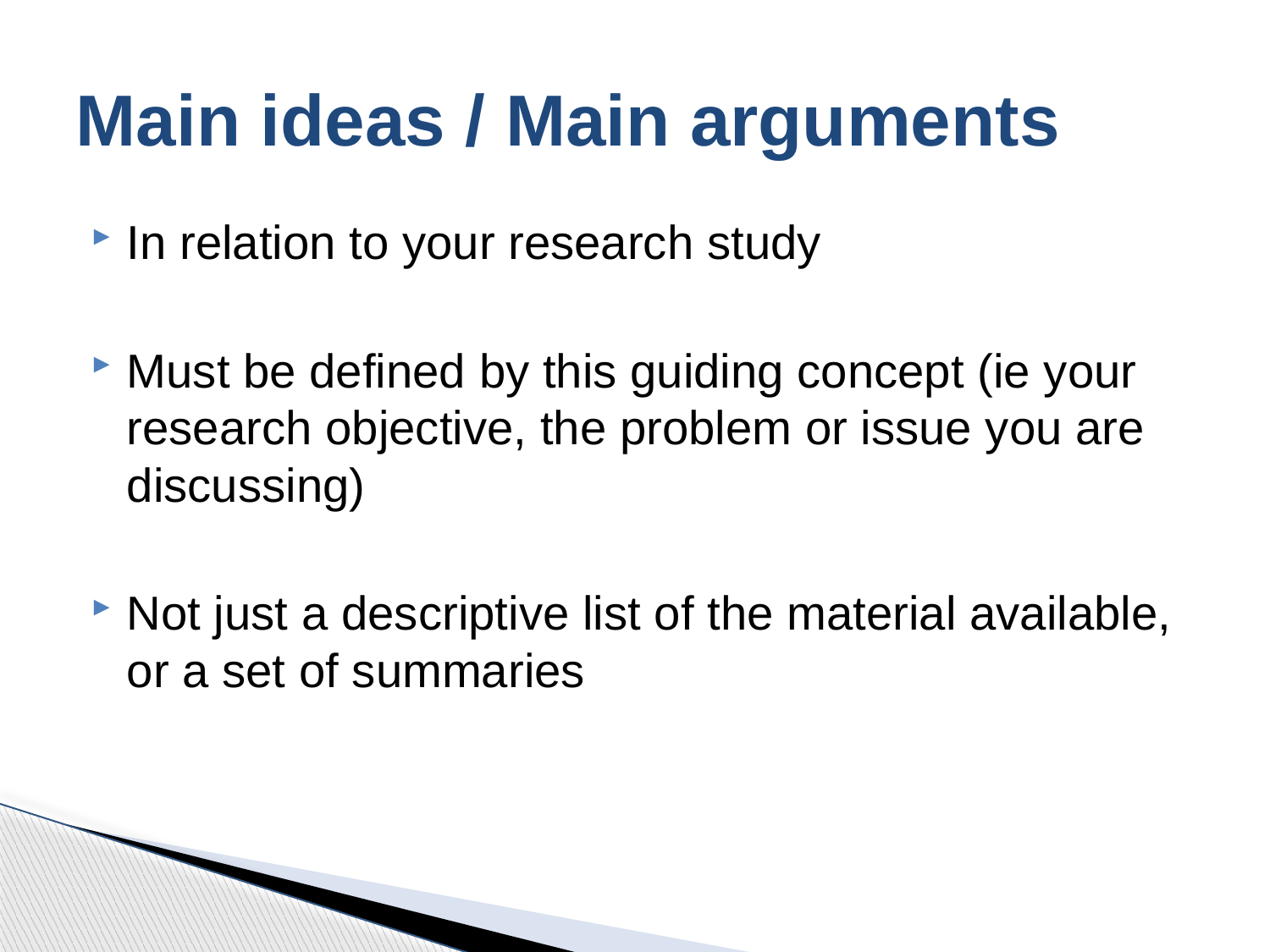

# Main ideas / Main arguments
In relation to your research study

Must be defined by this guiding concept (ie your research objective, the problem or issue you are discussing)

Not just a descriptive list of the material available, or a set of summaries